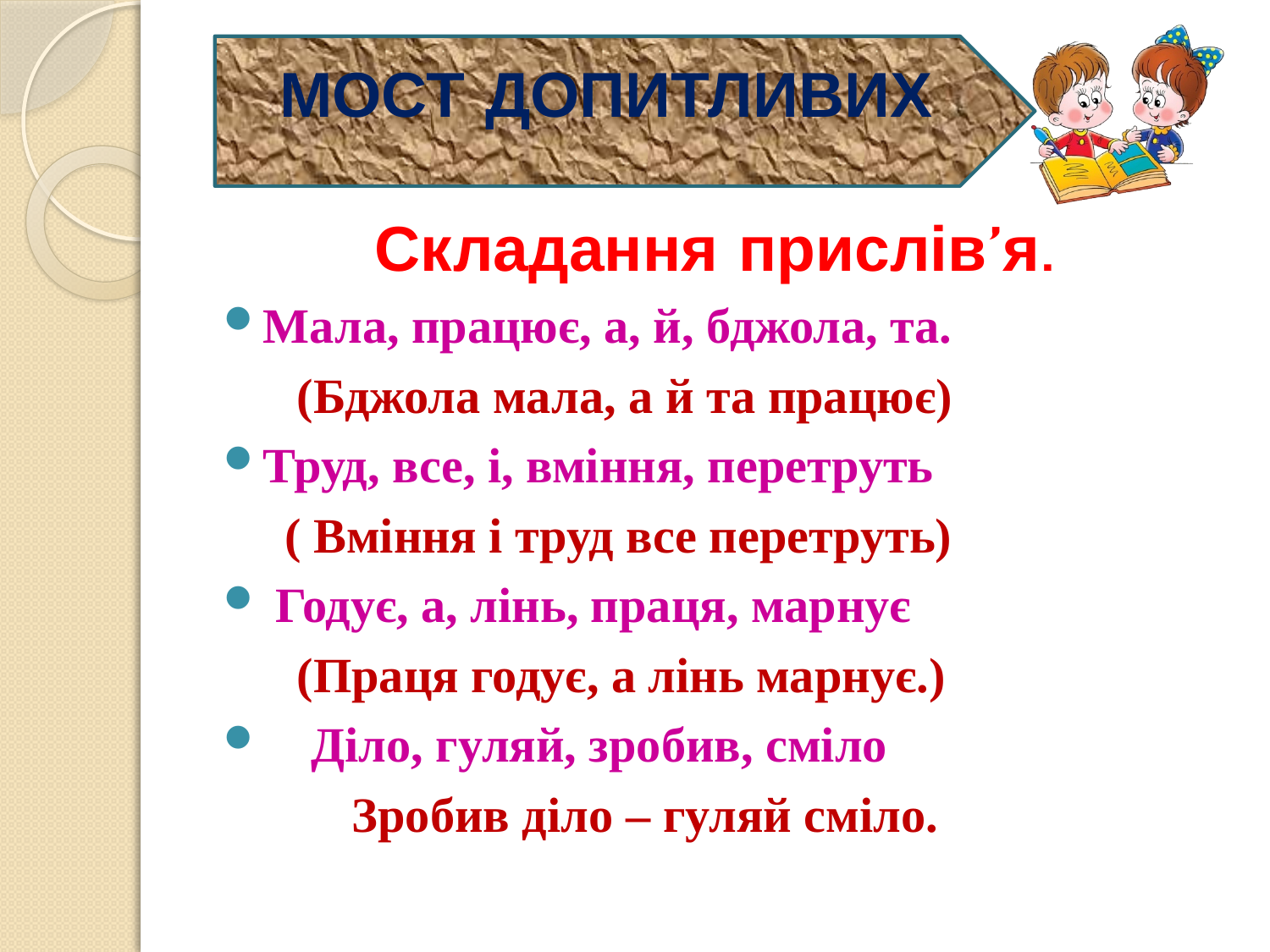

МОСТ ДОПИТЛИВИХ
#
Складання прислів’я.
Мала, працює, а, й, бджола, та.
      (Бджола мала, а й та працює)
Труд, все, і, вміння, перетруть
     ( Вміння і труд все перетруть)
 Годує, а, лінь, праця, марнує
      (Праця годує, а лінь марнує.)
   Діло, гуляй, зробив, сміло
        Зробив діло – гуляй сміло.